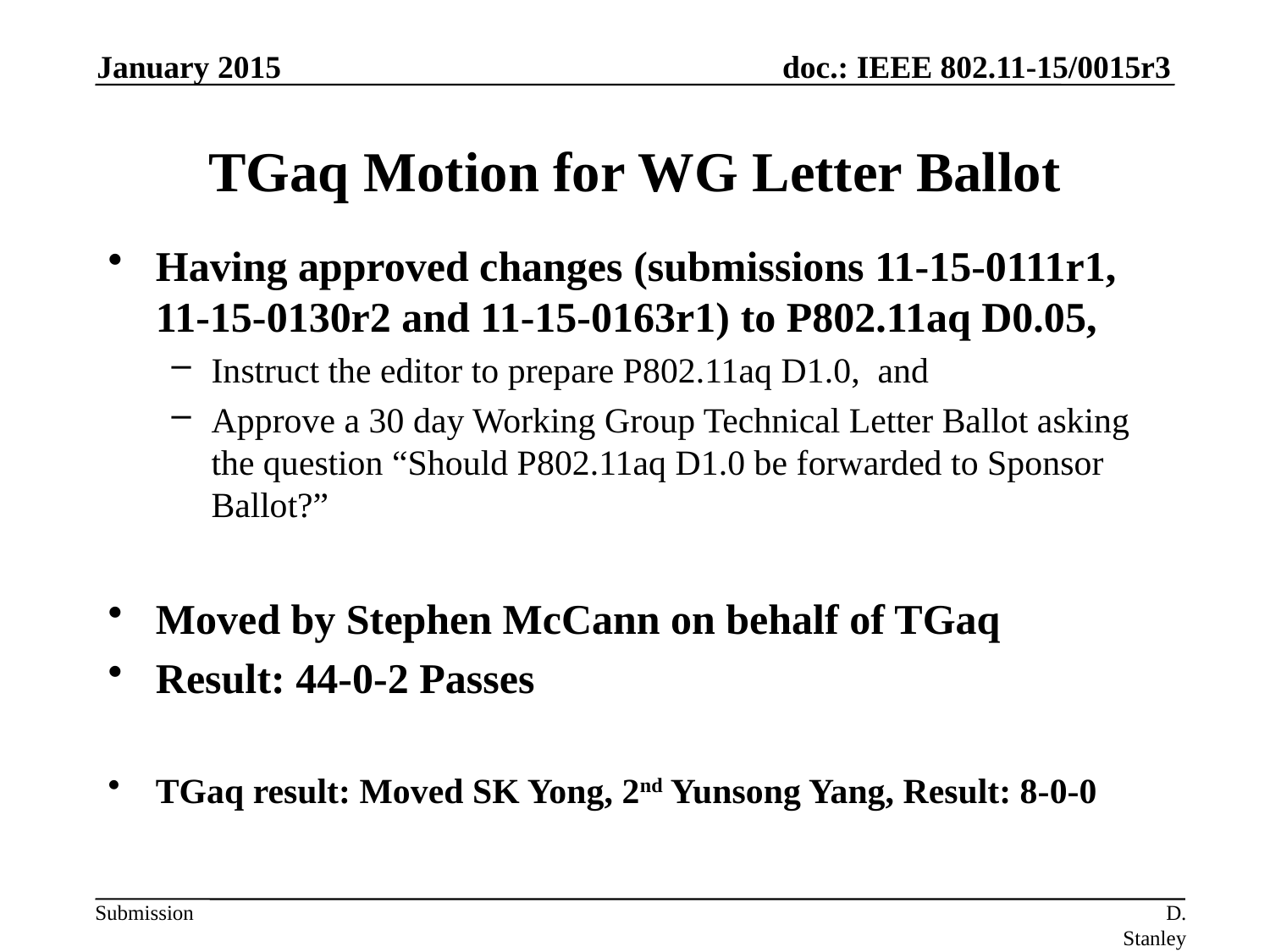

January 2015
# TGaq Motion for WG Letter Ballot
Having approved changes (submissions 11-15-0111r1, 11-15-0130r2 and 11-15-0163r1) to P802.11aq D0.05,
Instruct the editor to prepare P802.11aq D1.0,  and
Approve a 30 day Working Group Technical Letter Ballot asking the question “Should P802.11aq D1.0 be forwarded to Sponsor Ballot?”

Moved by Stephen McCann on behalf of TGaq
Result: 44-0-2 Passes

TGaq result: Moved SK Yong, 2nd Yunsong Yang, Result: 8-0-0
D. Stanley Aruba Networks